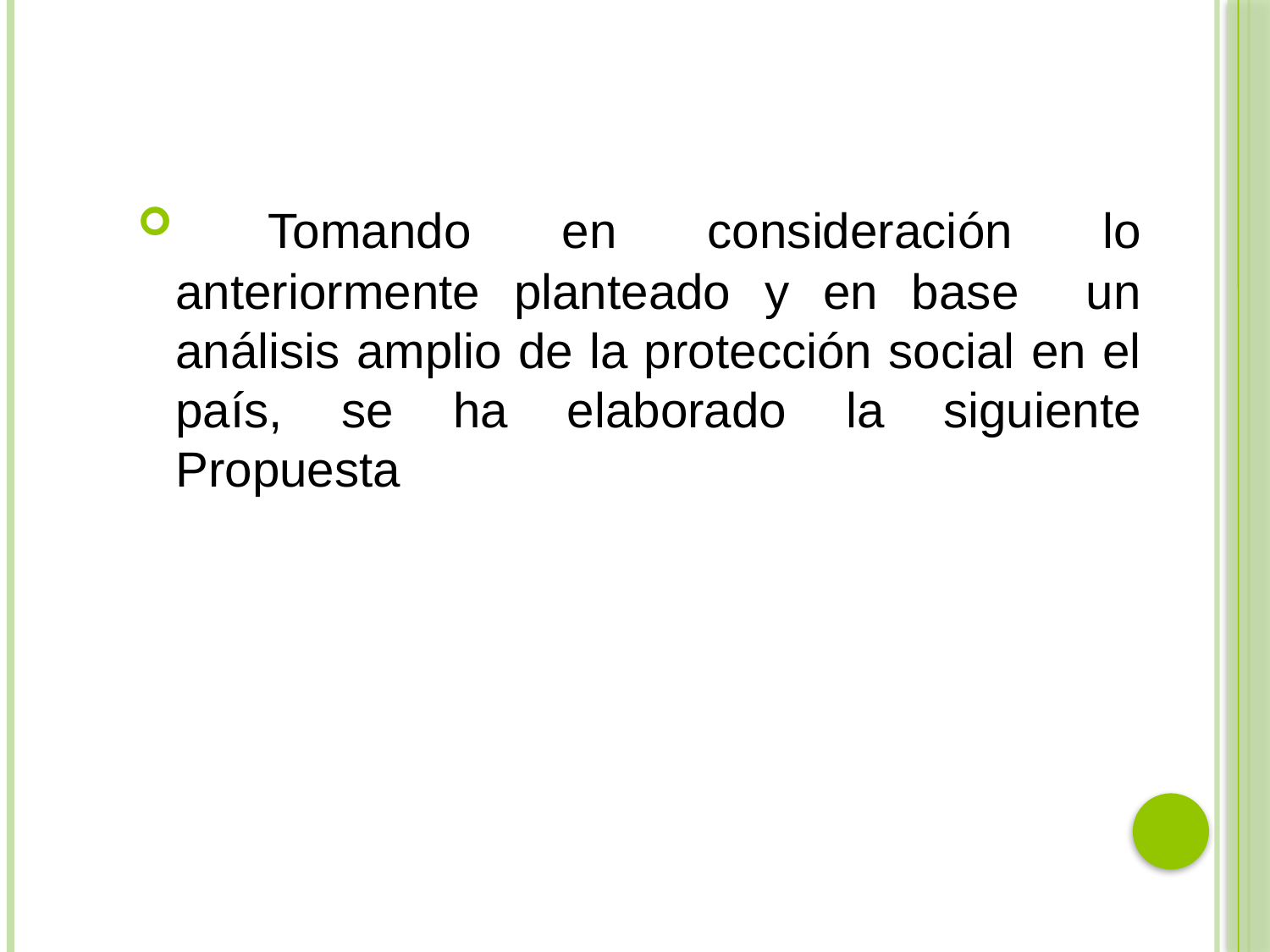

Tomando en consideración lo anteriormente planteado y en base  un análisis amplio de la protección social en el país, se ha elaborado la siguiente Propuesta